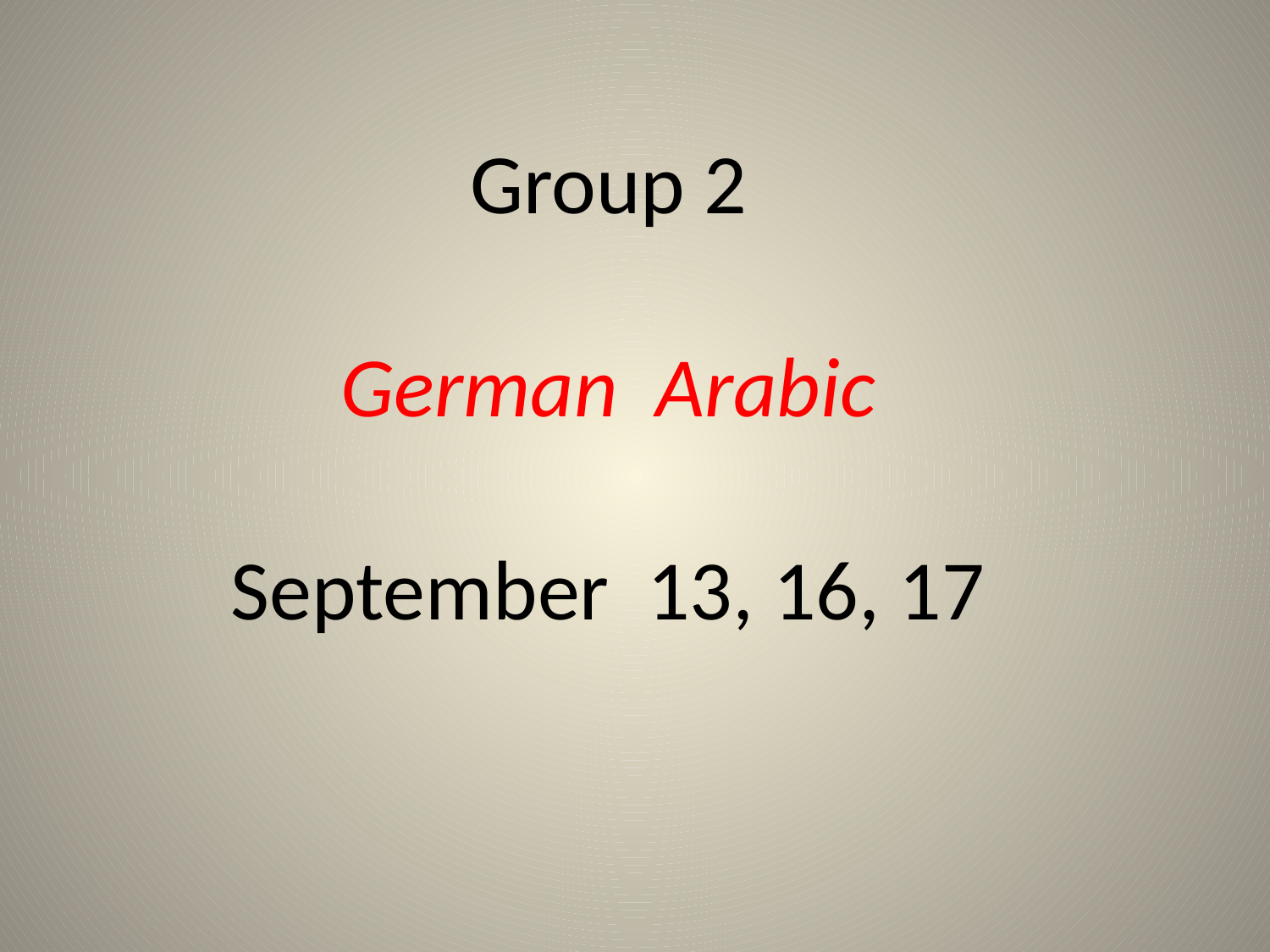

Group 2

German  Arabic

September  13, 16, 17